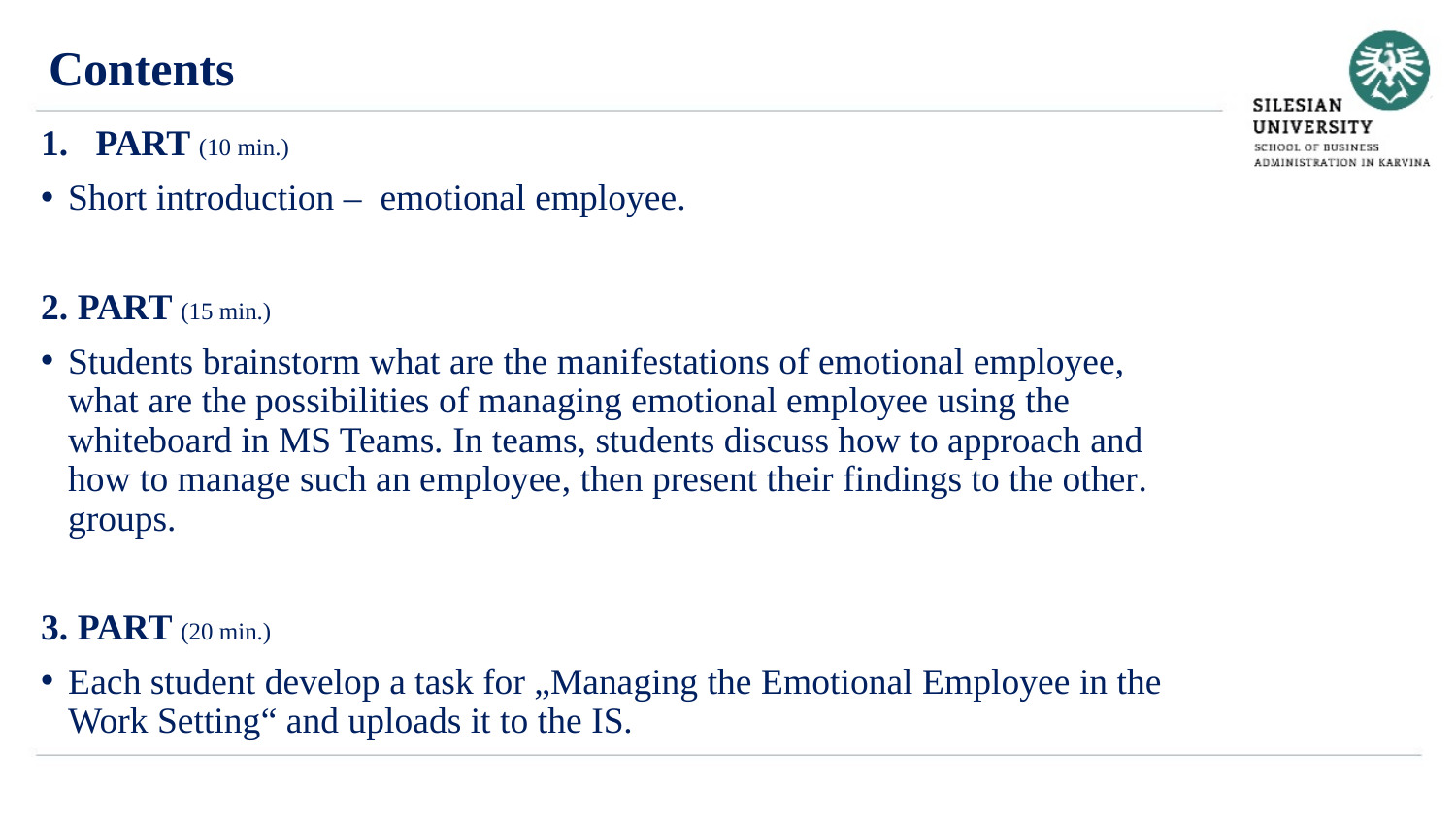

Contents
PART (10 min.)
Short introduction –  emotional employee.

2. PART (15 min.)
Students brainstorm what are the manifestations of emotional employee, what are the possibilities of managing emotional employee using the whiteboard in MS Teams. In teams, students discuss how to approach and how to manage such an employee, then present their findings to the other. groups.

3. PART (20 min.)
Each student develop a task for „Managing the Emotional Employee in the Work Setting“ and uploads it to the IS.